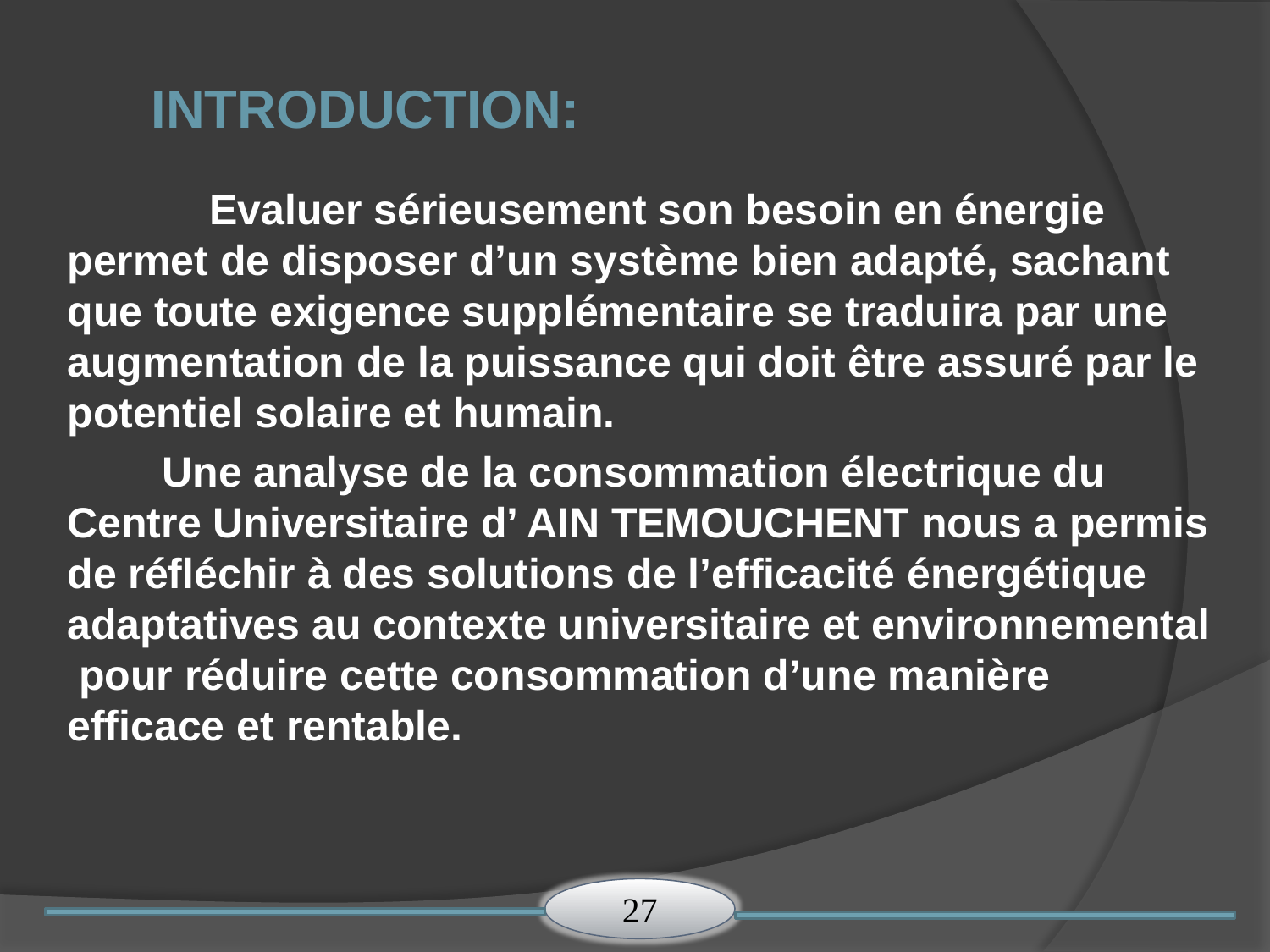

# INTRODUCTION:
            Evaluer sérieusement son besoin en énergie permet de disposer d’un système bien adapté, sachant que toute exigence supplémentaire se traduira par une augmentation de la puissance qui doit être assuré par le potentiel solaire et humain.
        Une analyse de la consommation électrique du Centre Universitaire d’ AIN TEMOUCHENT nous a permis de réfléchir à des solutions de l’efficacité énergétique adaptatives au contexte universitaire et environnemental  pour réduire cette consommation d’une manière efficace et rentable.
27